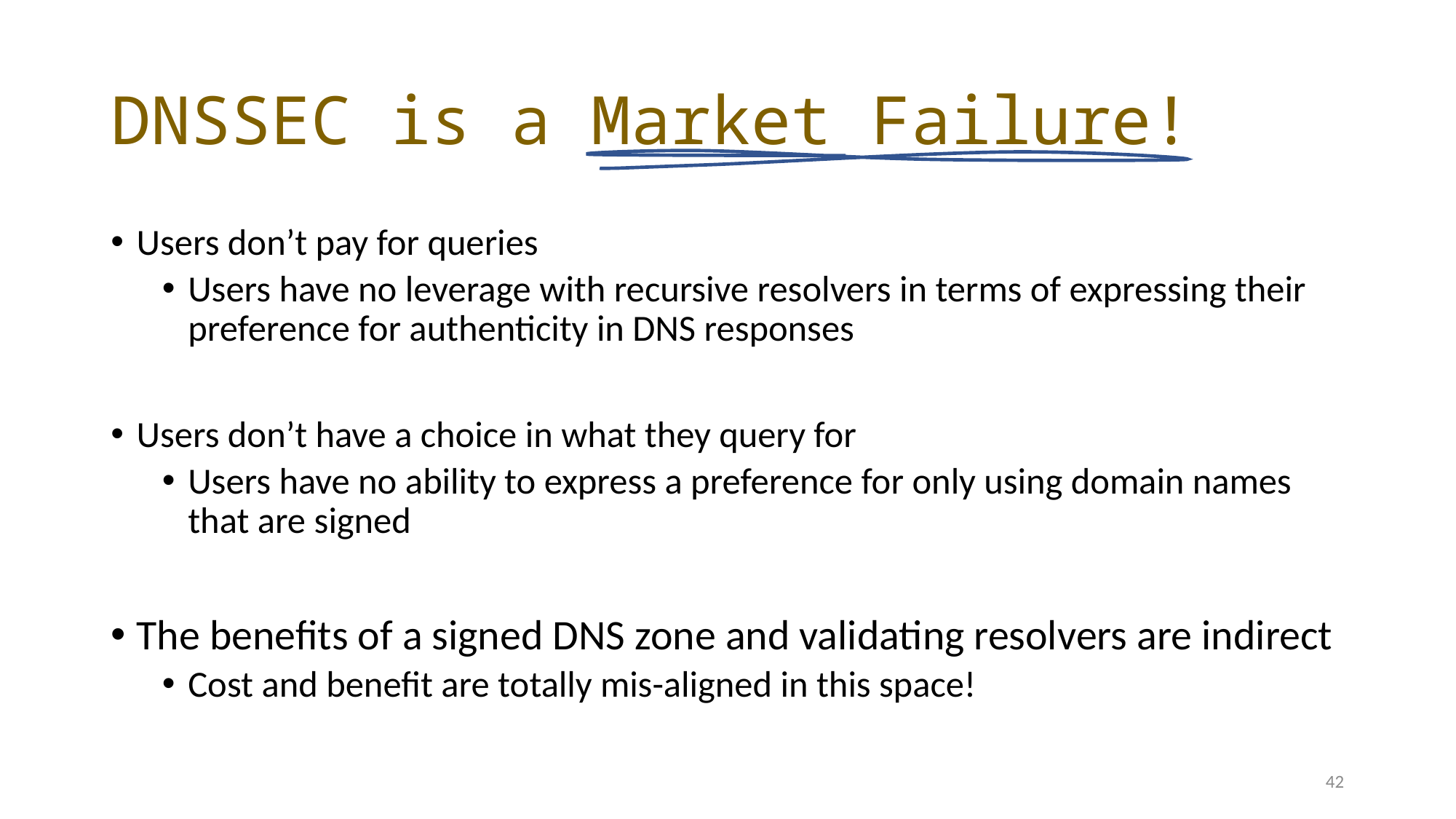

# DNSSEC is a Market Failure!

Users don’t pay for queries
Users have no leverage with recursive resolvers in terms of expressing their preference for authenticity in DNS responses

Users don’t have a choice in what they query for
Users have no ability to express a preference for only using domain names that are signed

The benefits of a signed DNS zone and validating resolvers are indirect
Cost and benefit are totally mis-aligned in this space!

42